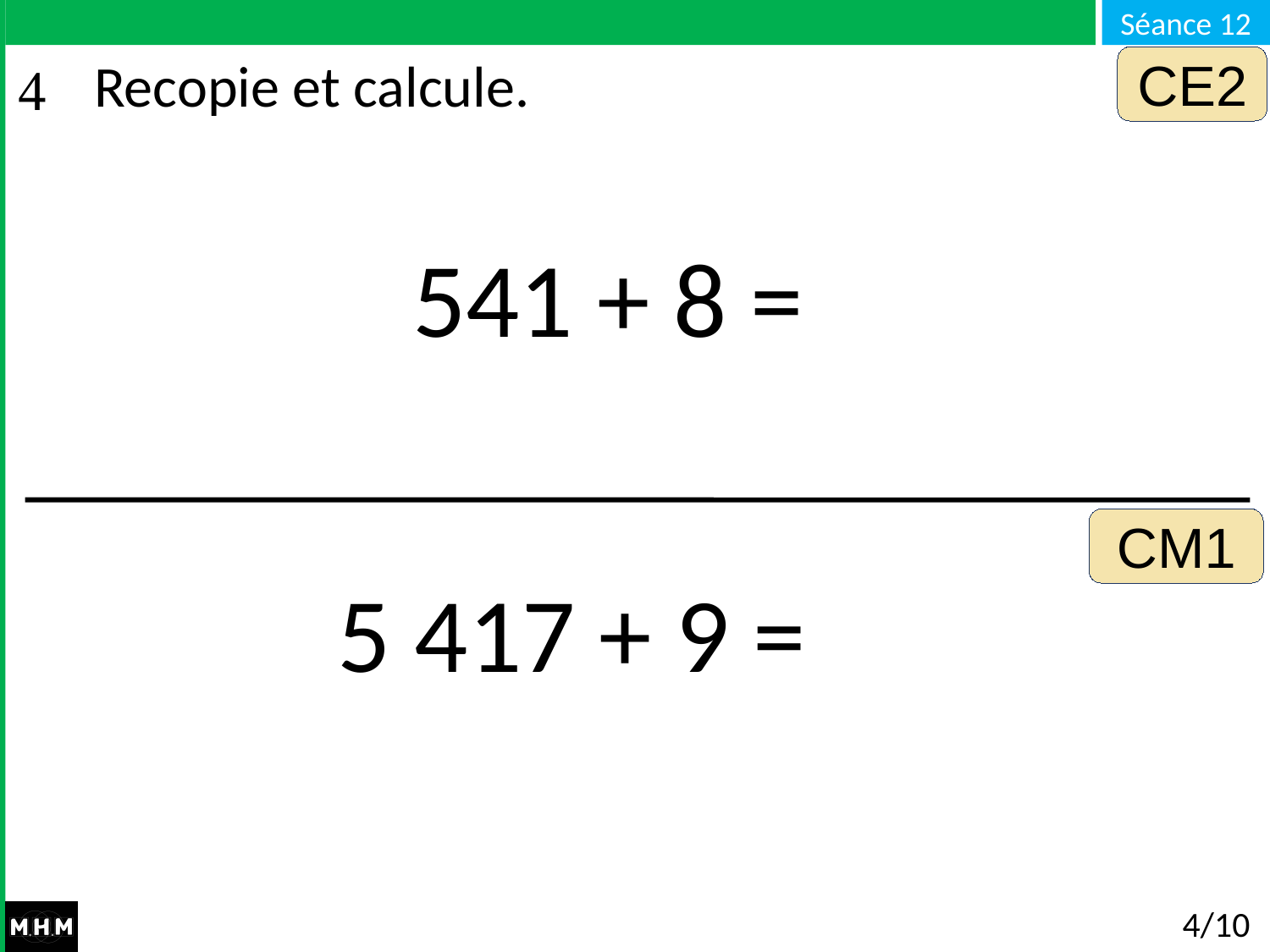

CE2
# Recopie et calcule.
541 + 8 =

CM1
5 417 + 9 =
4/10